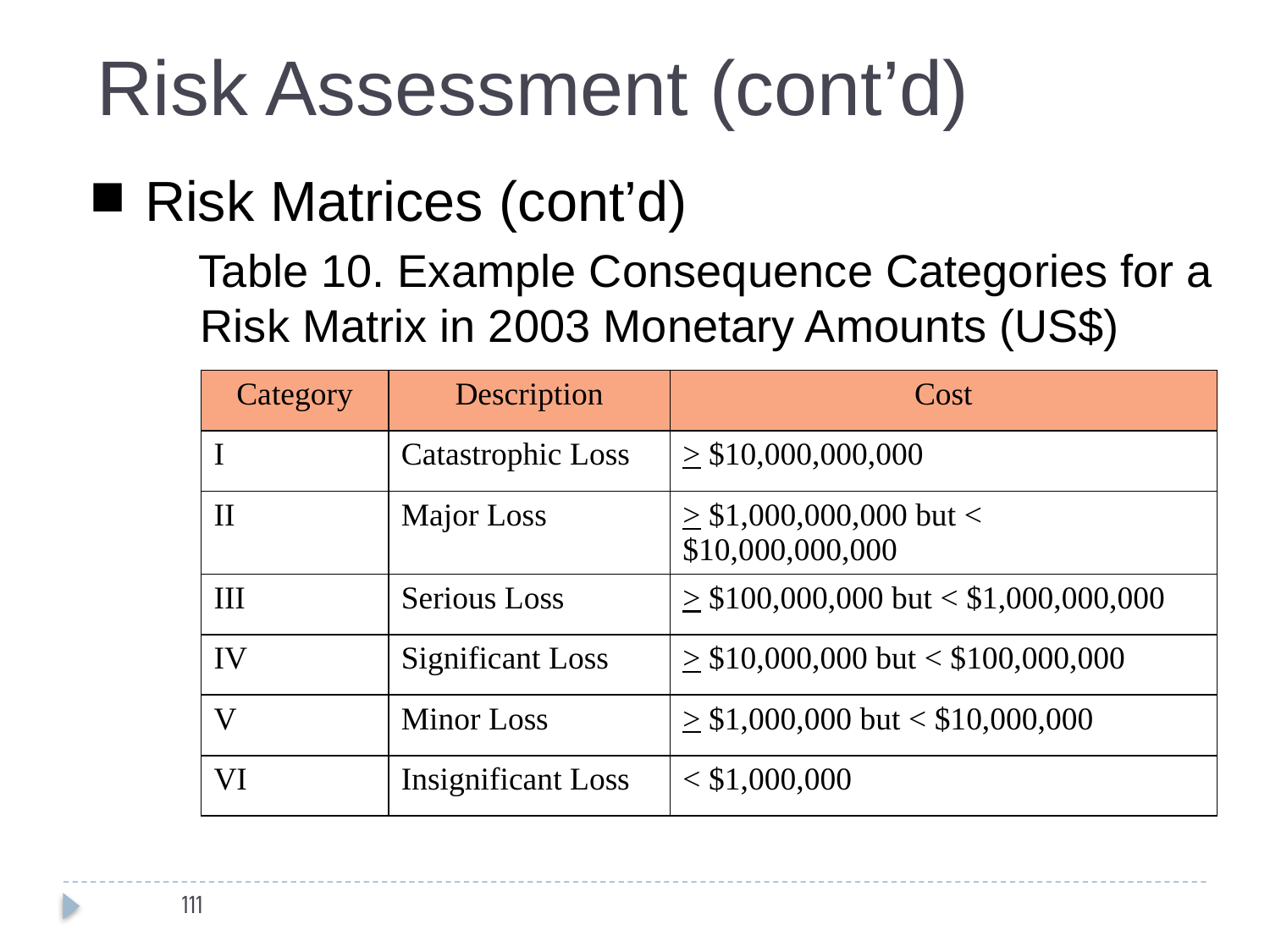

Risk Assessment (cont’d)
Risk Matrices (cont’d)
   Table 10. Example Consequence Categories for a Risk Matrix in 2003 Monetary Amounts (US$)
| Category | Description | Cost |
| --- | --- | --- |
| I | Catastrophic Loss | > $10,000,000,000 |
| II | Major Loss | > $1,000,000,000 but < $10,000,000,000 |
| III | Serious Loss | > $100,000,000 but < $1,000,000,000 |
| IV | Significant Loss | > $10,000,000 but < $100,000,000 |
| V | Minor Loss | > $1,000,000 but < $10,000,000 |
| VI | Insignificant Loss | < $1,000,000 |
111